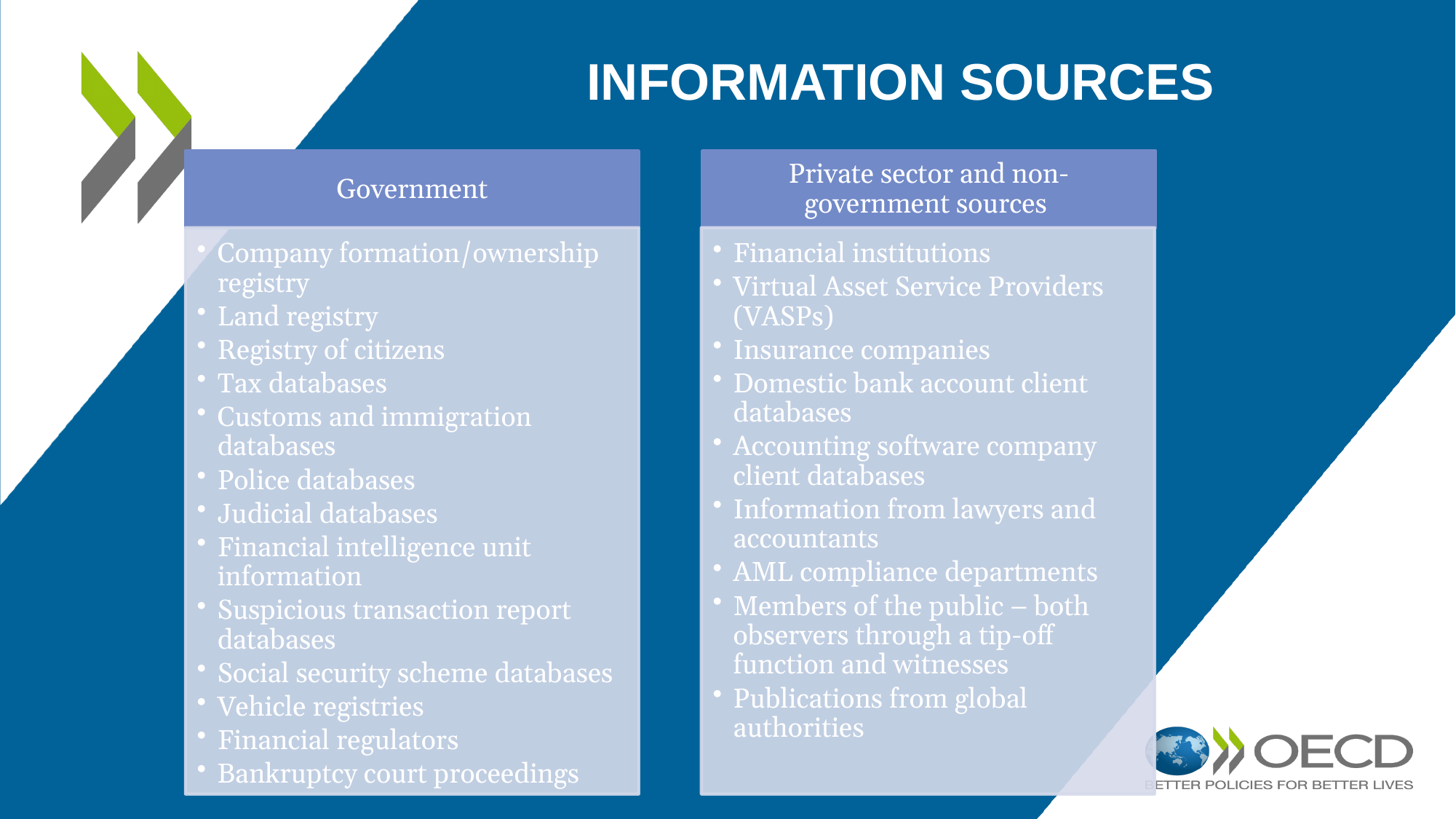

# Information Sources
Government
Company formation/ownership registry
Land registry
Registry of citizens
Tax databases
Customs and immigration databases
Police databases
Judicial databases
Financial intelligence unit information
Suspicious transaction report databases
Social security scheme databases
Vehicle registries
Financial regulators
Bankruptcy court proceedings
Private sector and non-government sources
Financial institutions
Virtual Asset Service Providers (VASPs)
Insurance companies
Domestic bank account client databases
Accounting software company client databases
Information from lawyers and accountants
AML compliance departments
Members of the public – both observers through a tip-off function and witnesses
Publications from global authorities